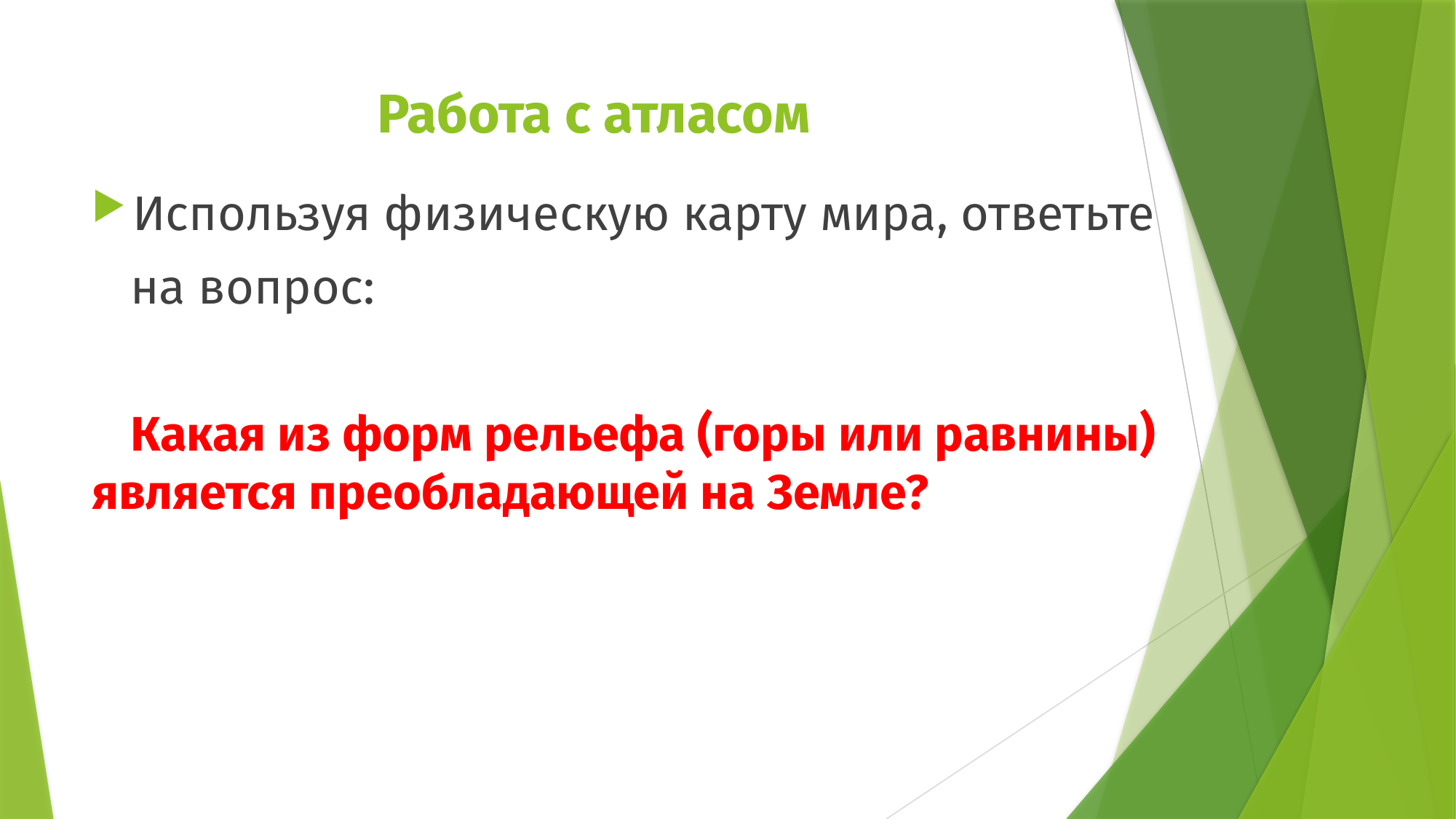

# Работа с атласом
Используя физическую карту мира, ответьте
   на вопрос:

   Какая из форм рельефа (горы или равнины) является преобладающей на Земле?